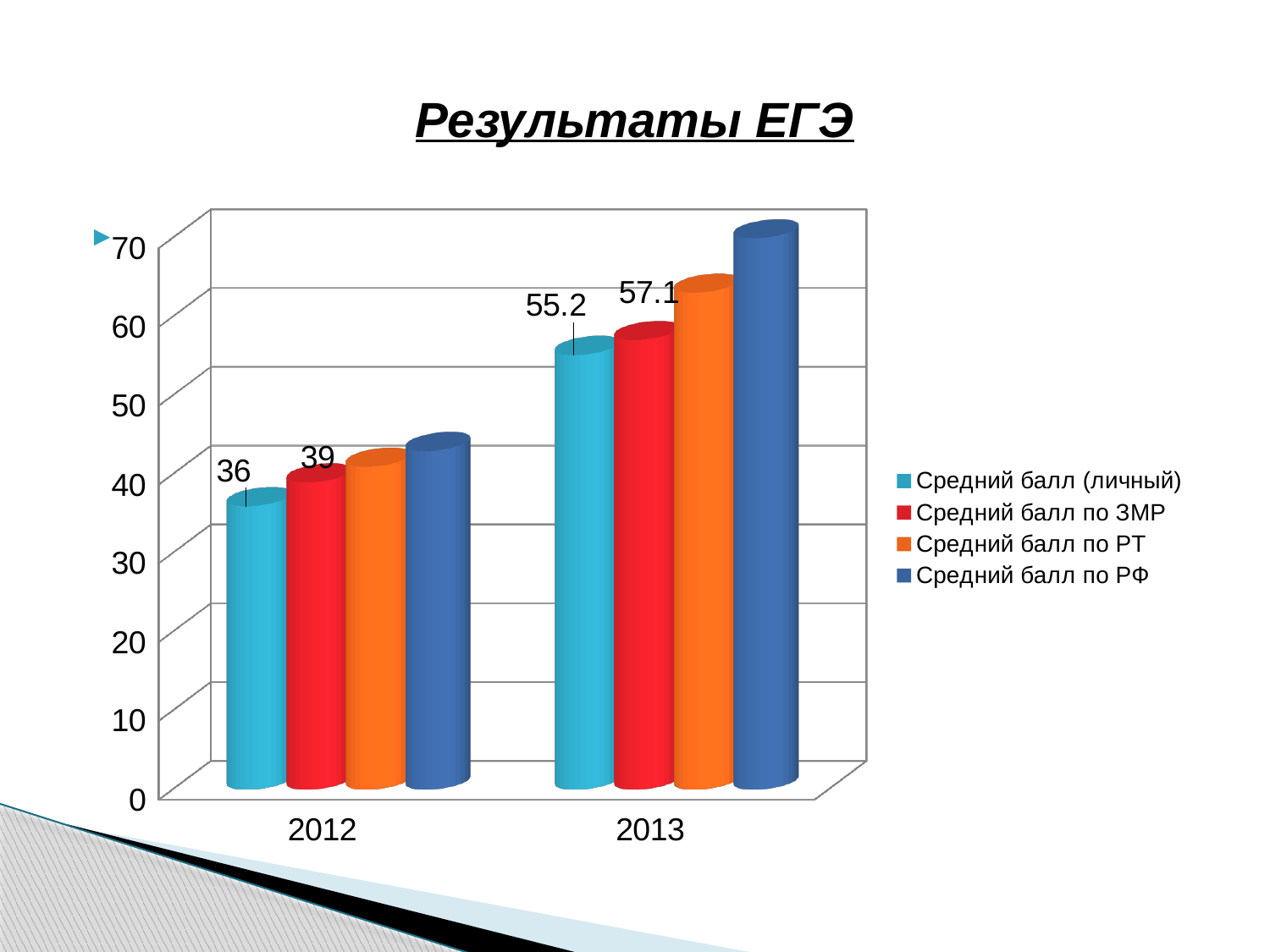

# Результаты ЕГЭ

[unsupported chart]

Предмет / год